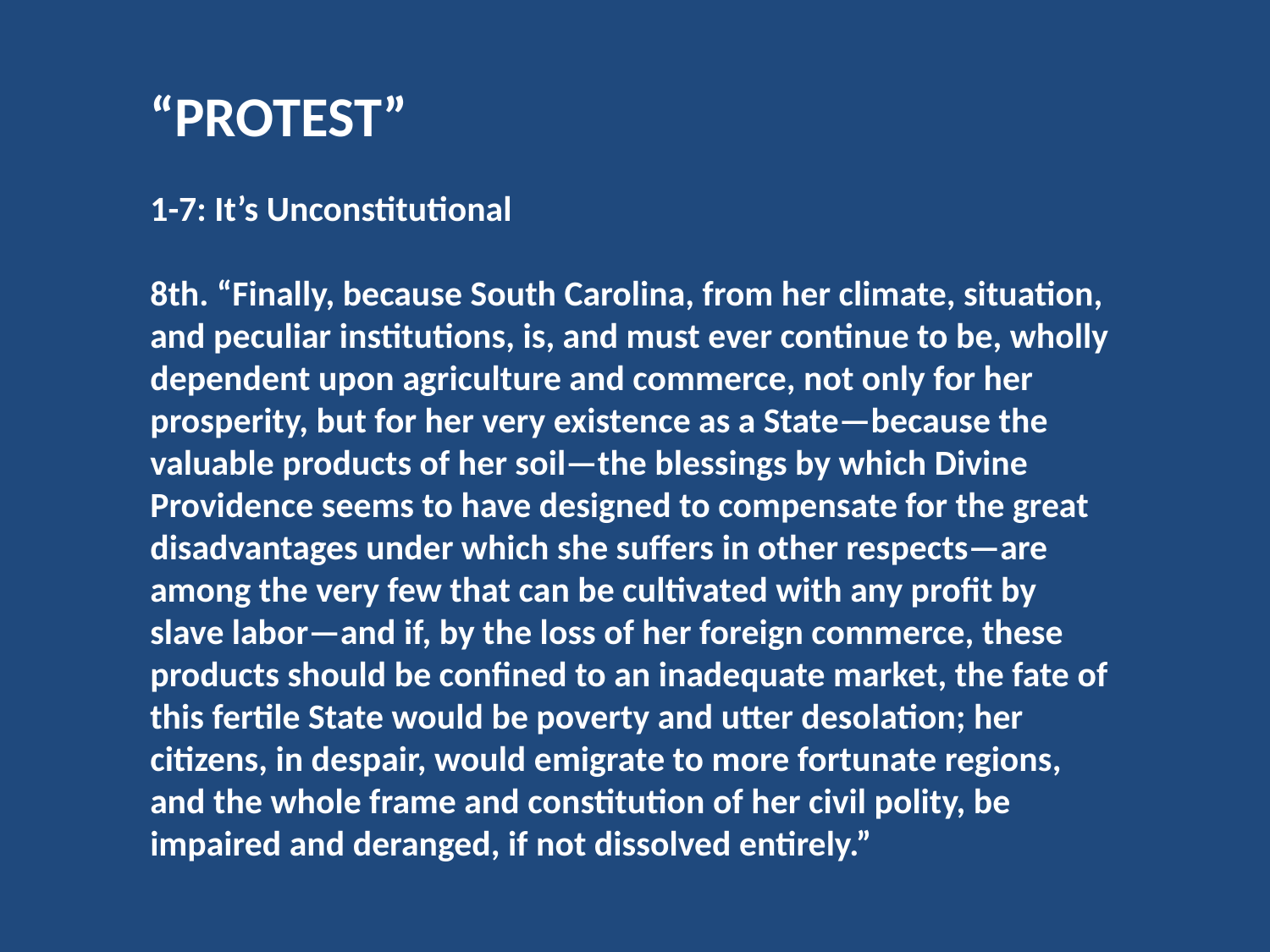

“PROTEST”

1-7: It’s Unconstitutional

8th. “Finally, because South Carolina, from her climate, situation, and peculiar institutions, is, and must ever continue to be, wholly dependent upon agriculture and commerce, not only for her prosperity, but for her very existence as a State—because the valuable products of her soil—the blessings by which Divine Providence seems to have designed to compensate for the great disadvantages under which she suffers in other respects—are among the very few that can be cultivated with any profit by slave labor—and if, by the loss of her foreign commerce, these products should be confined to an inadequate market, the fate of this fertile State would be poverty and utter desolation; her citizens, in despair, would emigrate to more fortunate regions, and the whole frame and constitution of her civil polity, be impaired and deranged, if not dissolved entirely.”